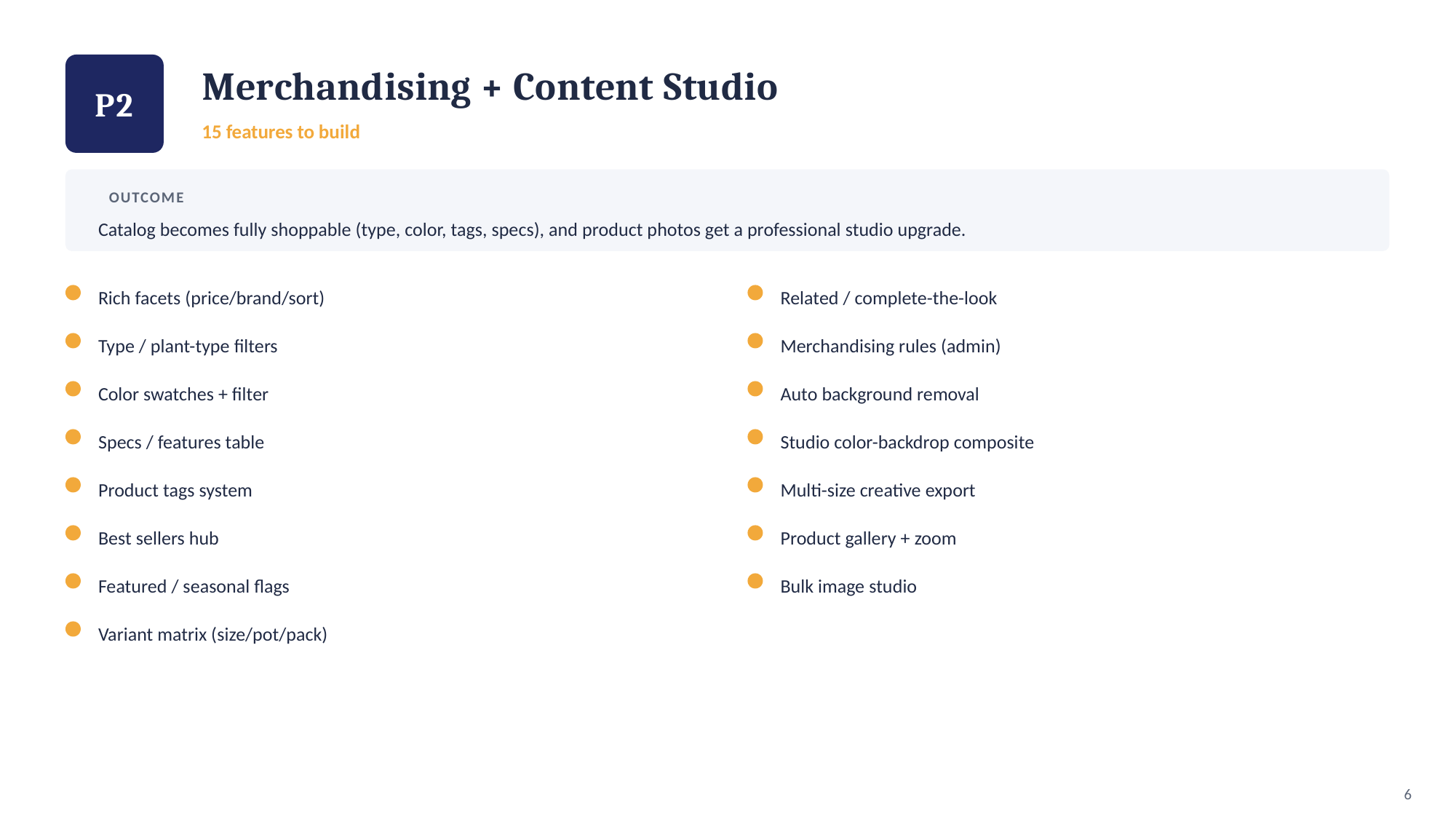

P2
Merchandising + Content Studio
15 features to build

OUTCOME
Catalog becomes fully shoppable (type, color, tags, specs), and product photos get a professional studio upgrade.
Rich facets (price/brand/sort)
Related / complete-the-look

Type / plant-type filters
Merchandising rules (admin)

Color swatches + filter
Auto background removal

Specs / features table
Studio color-backdrop composite

Product tags system
Multi-size creative export

Best sellers hub
Product gallery + zoom

Featured / seasonal flags
Bulk image studio

Variant matrix (size/pot/pack)

6